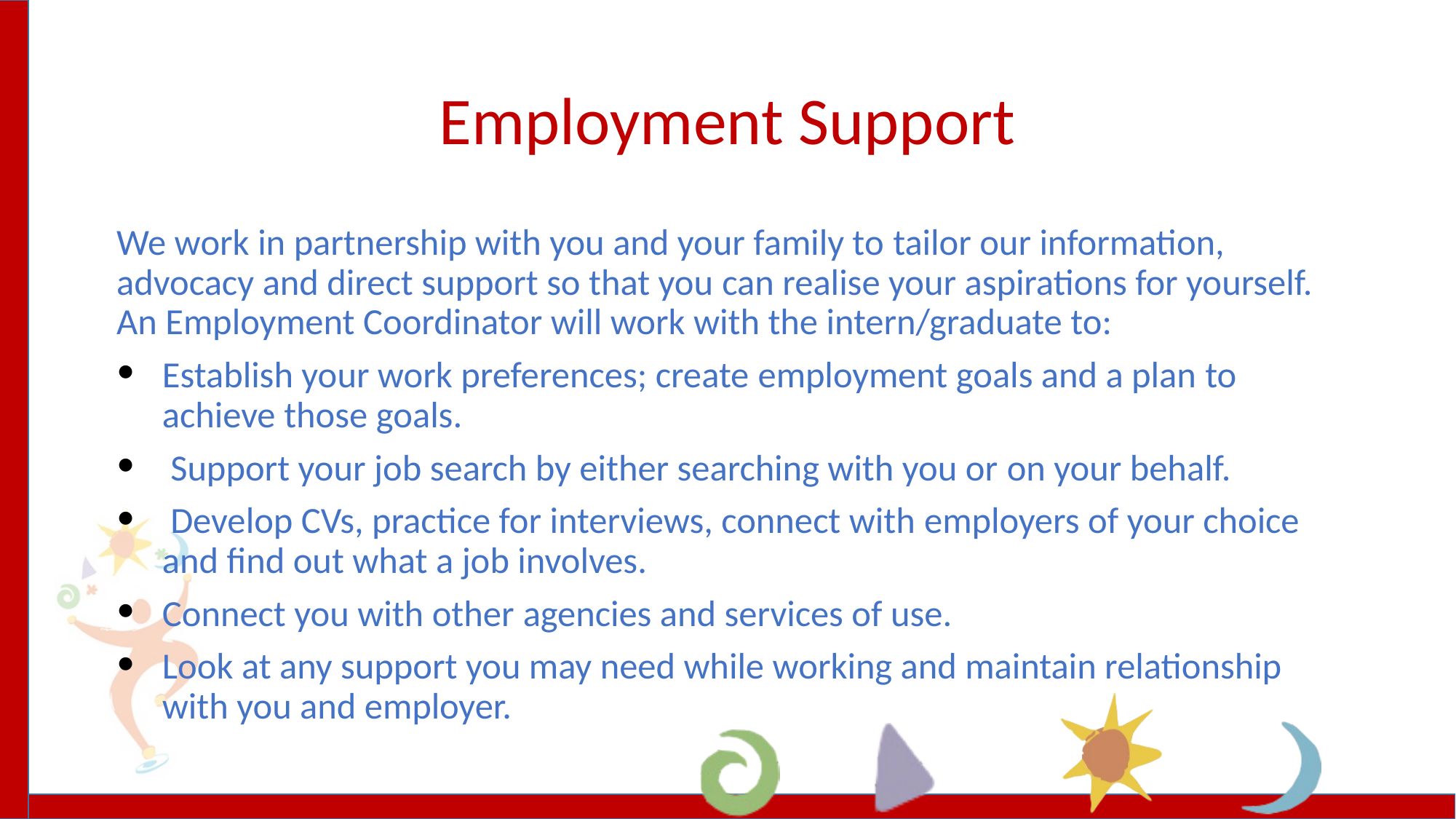

# Employment Support
We work in partnership with you and your family to tailor our information, advocacy and direct support so that you can realise your aspirations for yourself. An Employment Coordinator will work with the intern/graduate to:
Establish your work preferences; create employment goals and a plan to achieve those goals.
 Support your job search by either searching with you or on your behalf.
 Develop CVs, practice for interviews, connect with employers of your choice and find out what a job involves.
Connect you with other agencies and services of use.
Look at any support you may need while working and maintain relationship with you and employer.